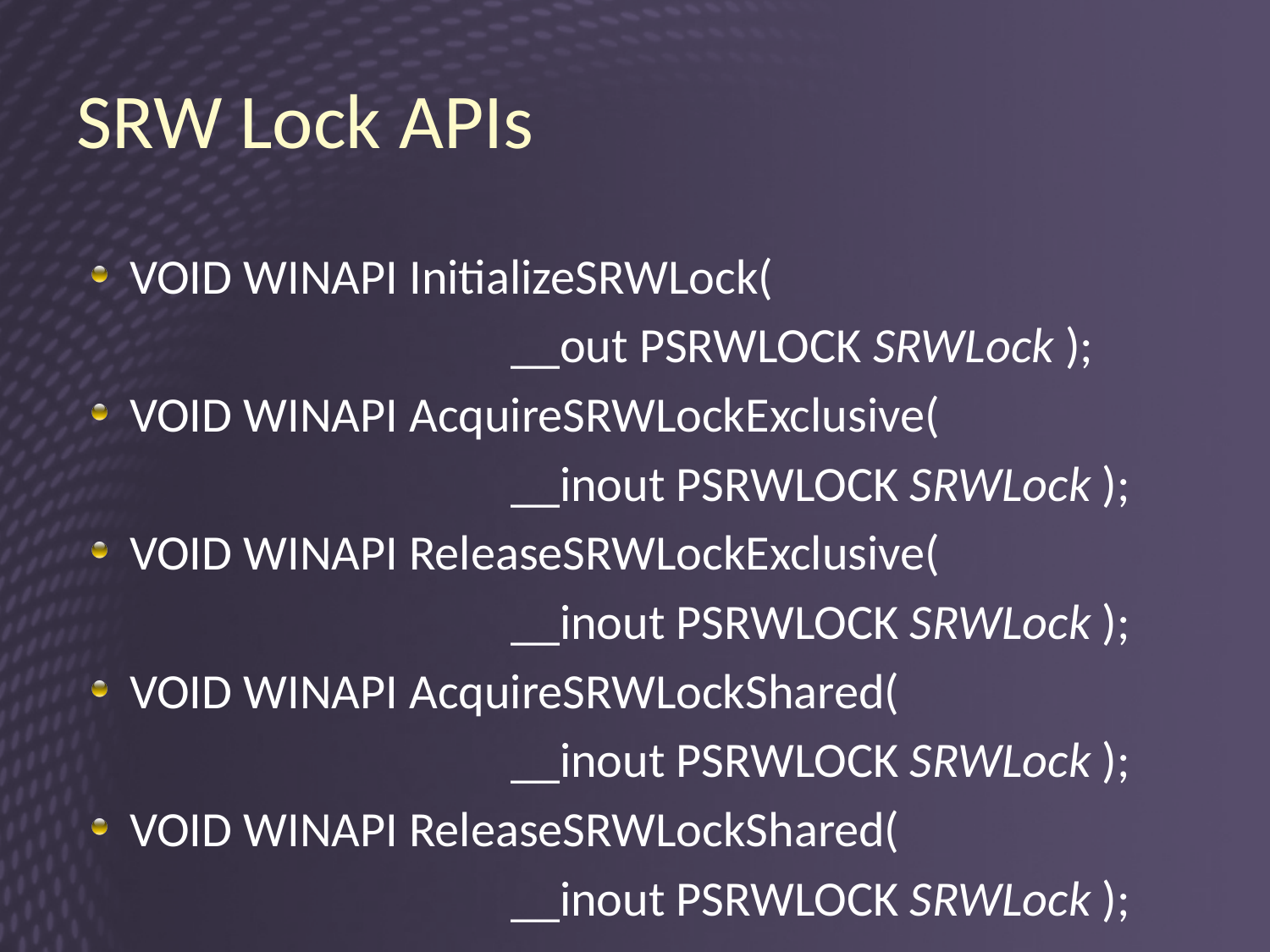

# SRW Lock APIs
VOID WINAPI InitializeSRWLock(
				__out PSRWLOCK SRWLock );
VOID WINAPI AcquireSRWLockExclusive(
				__inout PSRWLOCK SRWLock );
VOID WINAPI ReleaseSRWLockExclusive(
				__inout PSRWLOCK SRWLock );
VOID WINAPI AcquireSRWLockShared(
				__inout PSRWLOCK SRWLock );
VOID WINAPI ReleaseSRWLockShared(
				__inout PSRWLOCK SRWLock );